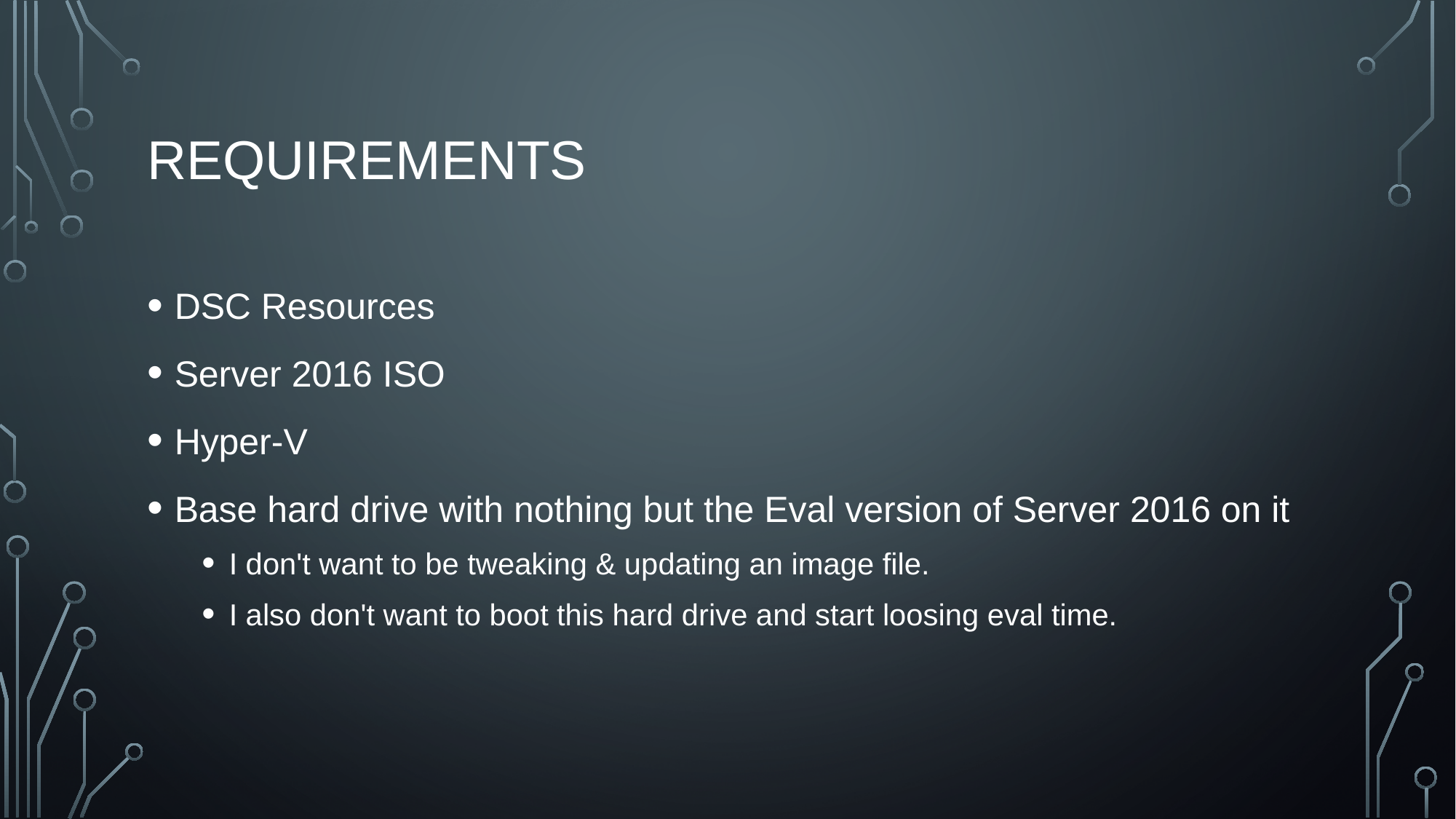

# Requirements
DSC Resources
Server 2016 ISO
Hyper-V
Base hard drive with nothing but the Eval version of Server 2016 on it
I don't want to be tweaking & updating an image file.
I also don't want to boot this hard drive and start loosing eval time.